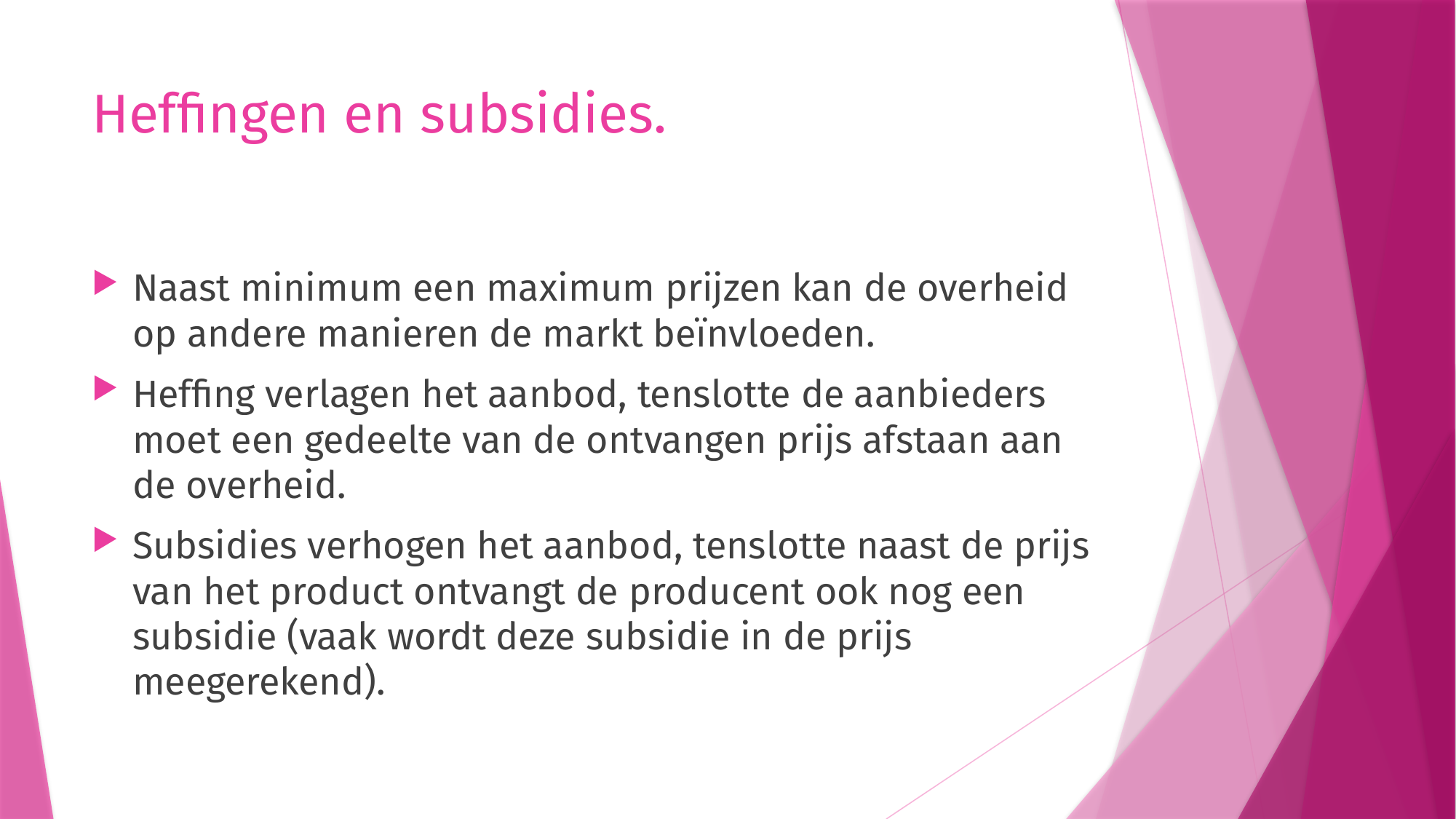

# Heffingen en subsidies.
Naast minimum een maximum prijzen kan de overheid op andere manieren de markt beïnvloeden.
Heffing verlagen het aanbod, tenslotte de aanbieders moet een gedeelte van de ontvangen prijs afstaan aan de overheid.
Subsidies verhogen het aanbod, tenslotte naast de prijs van het product ontvangt de producent ook nog een subsidie (vaak wordt deze subsidie in de prijs meegerekend).